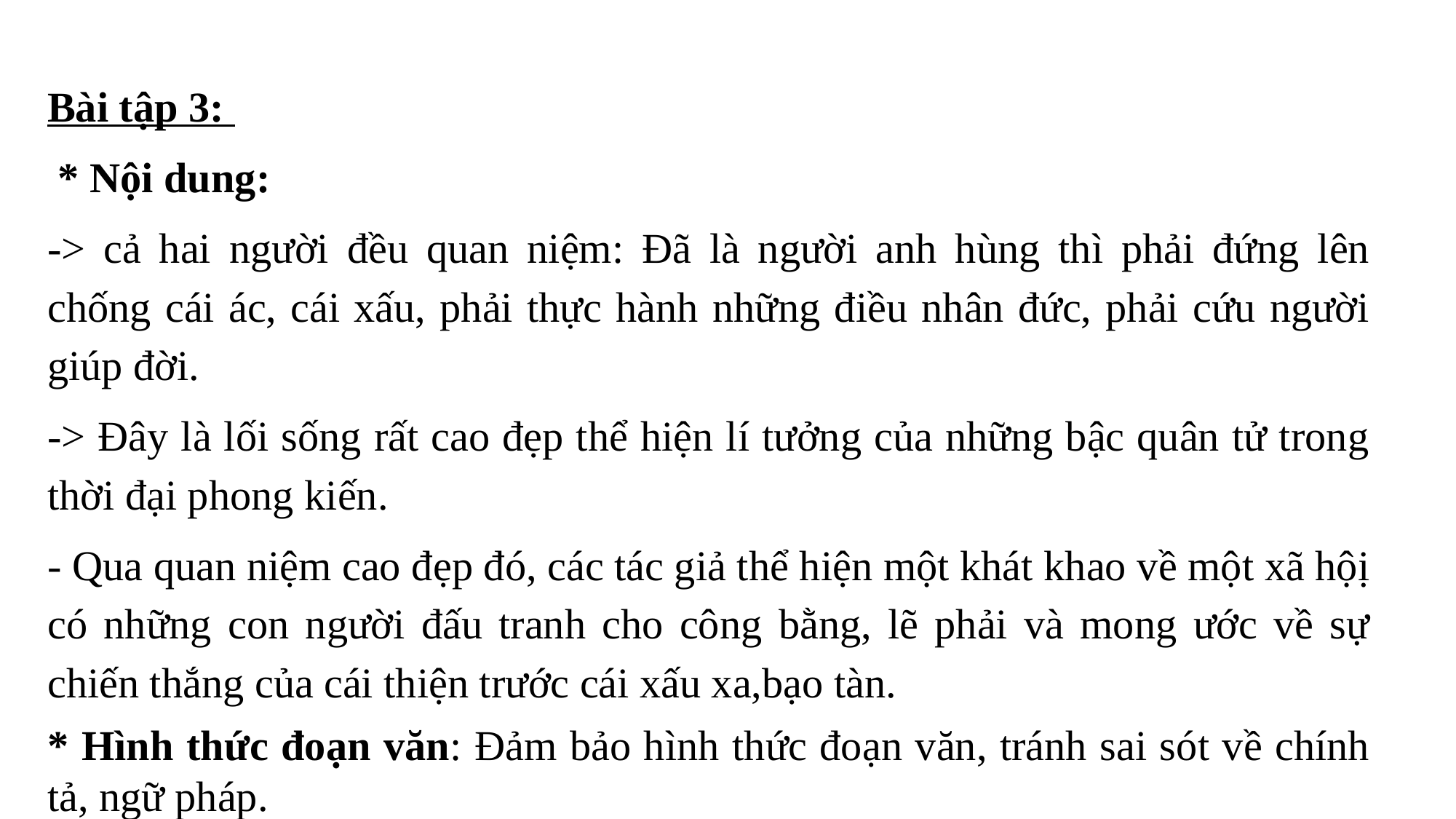

Bài tập 3:
 * Nội dung:
-> cả hai người đều quan niệm: Đã là người anh hùng thì phải đứng lên chống cái ác, cái xấu, phải thực hành những điều nhân đức, phải cứu người giúp đời.
-> Đây là lối sống rất cao đẹp thể hiện lí tưởng của những bậc quân tử trong thời đại phong kiến.
- Qua quan niệm cao đẹp đó, các tác giả thể hiện một khát khao về một xã hộị có những con người đấu tranh cho công bằng, lẽ phải và mong ước về sự chiến thắng của cái thiện trước cái xấu xa,bạo tàn.
* Hình thức đoạn văn: Đảm bảo hình thức đoạn văn, tránh sai sót về chính tả, ngữ pháp.